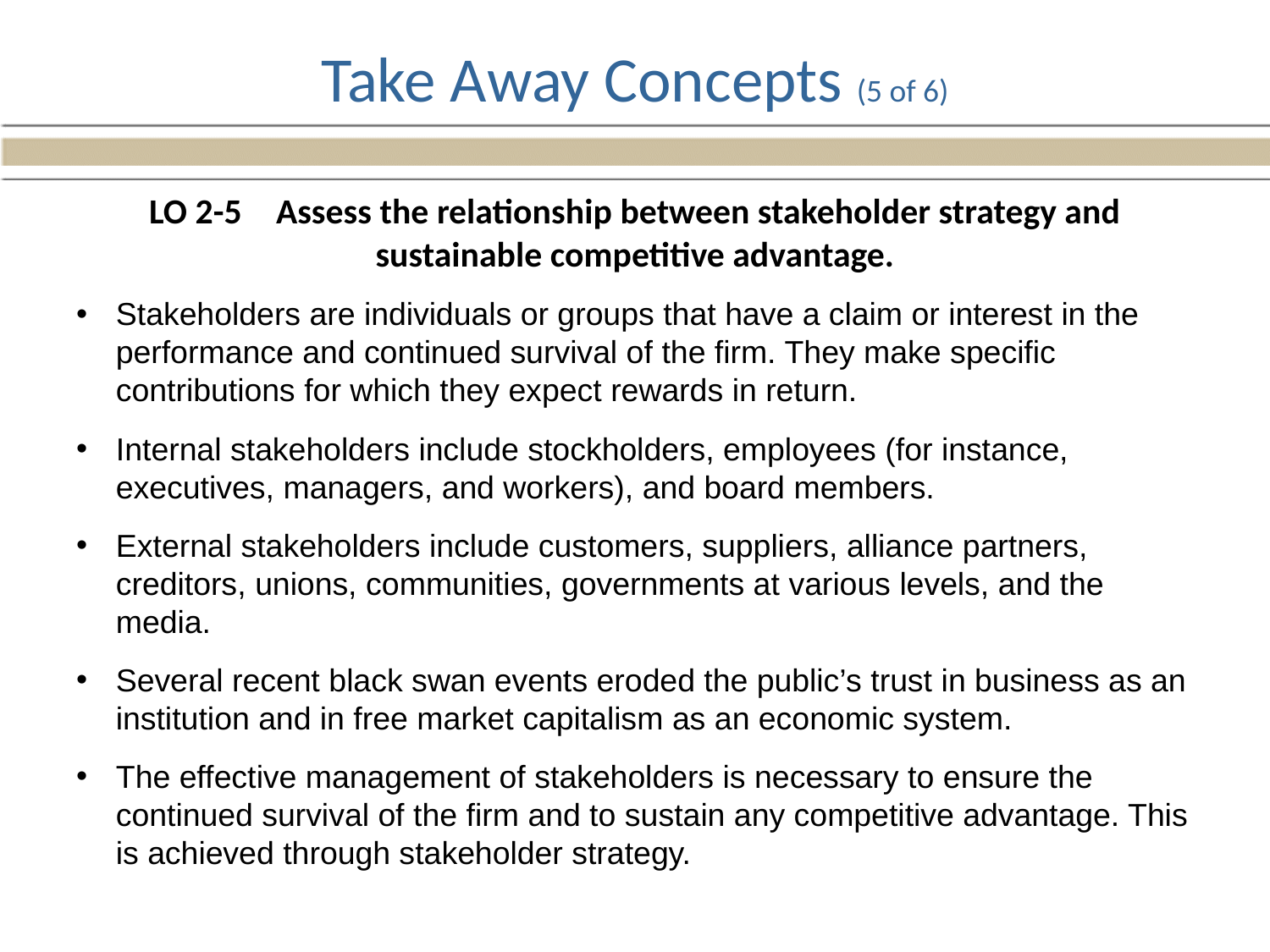

# Take Away Concepts (5 of 6)
LO 2-5	Assess the relationship between stakeholder strategy and sustainable competitive advantage.
Stakeholders are individuals or groups that have a claim or interest in the performance and continued survival of the firm. They make specific contributions for which they expect rewards in return.
Internal stakeholders include stockholders, employees (for instance, executives, managers, and workers), and board members.
External stakeholders include customers, suppliers, alliance partners, creditors, unions, communities, governments at various levels, and the media.
Several recent black swan events eroded the public’s trust in business as an institution and in free market capitalism as an economic system.
The effective management of stakeholders is necessary to ensure the continued survival of the firm and to sustain any competitive advantage. This is achieved through stakeholder strategy.